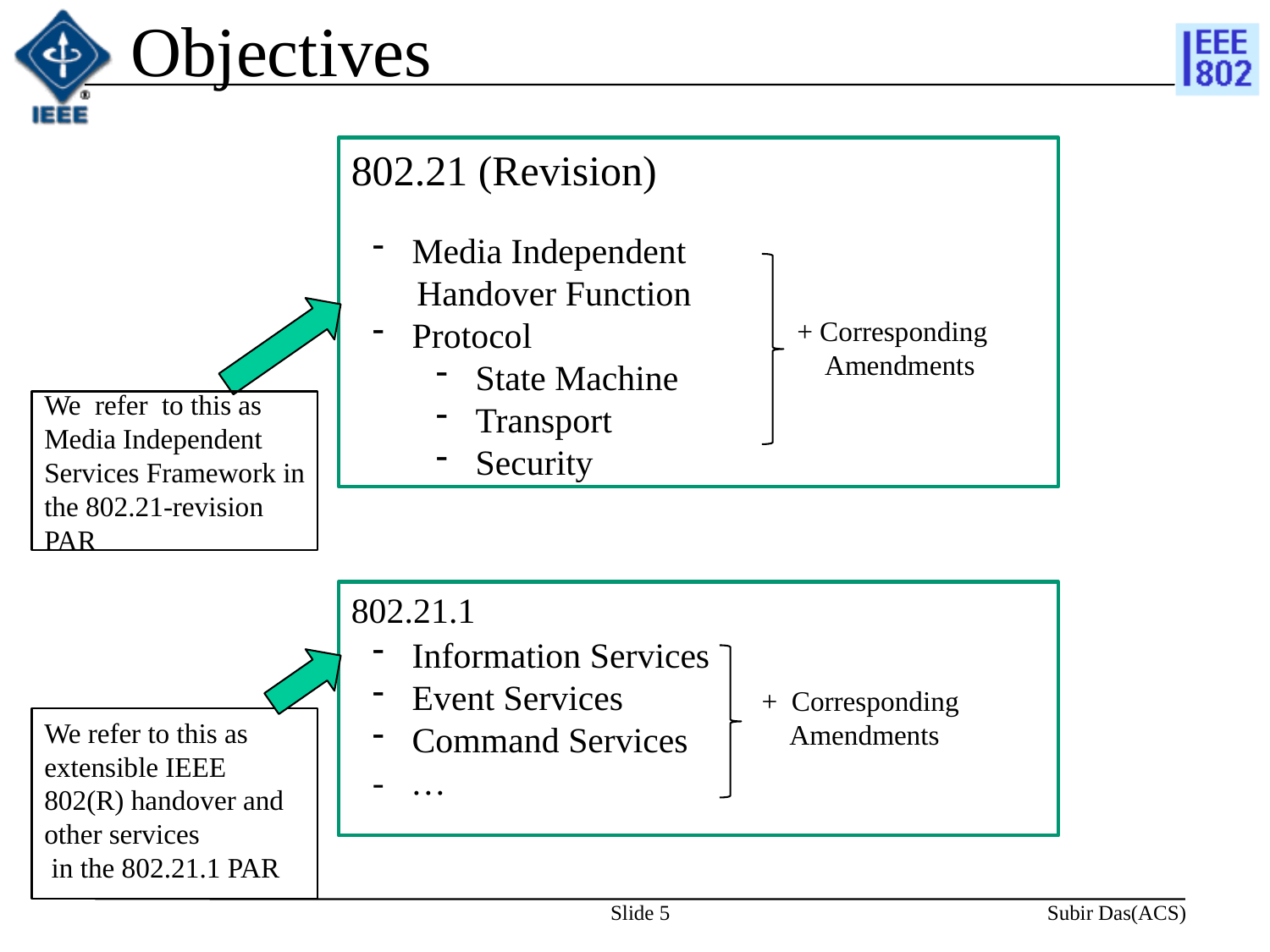

Objectives
802.21 (Revision)
Media Independent
     Handover Function
Protocol
State Machine
Transport
Security

+ Corresponding
    Amendments
802.21.1
Information Services
Event Services
Command Services
-   …

 +  Corresponding
     Amendments

We  refer  to this as Media Independent  Services Framework in the 802.21-revision  PAR

We refer to this as extensible IEEE 802(R) handover and other services
 in the 802.21.1 PAR
Slide 5
Subir Das(ACS)